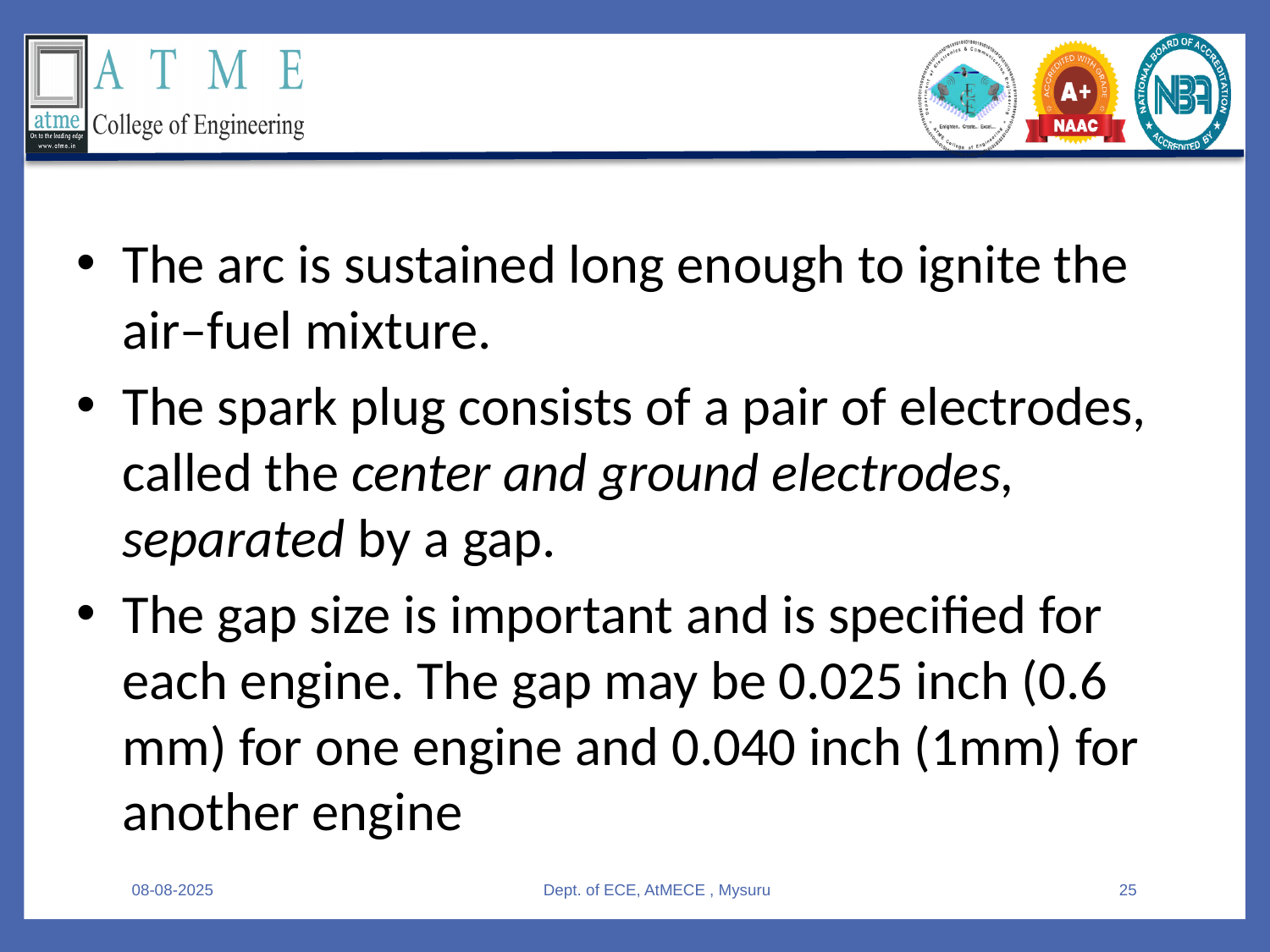

The arc is sustained long enough to ignite the air–fuel mixture.
The spark plug consists of a pair of electrodes, called the center and ground electrodes, separated by a gap.
The gap size is important and is specified for each engine. The gap may be 0.025 inch (0.6 mm) for one engine and 0.040 inch (1mm) for another engine
08-08-2025
Dept. of ECE, AtMECE , Mysuru
25